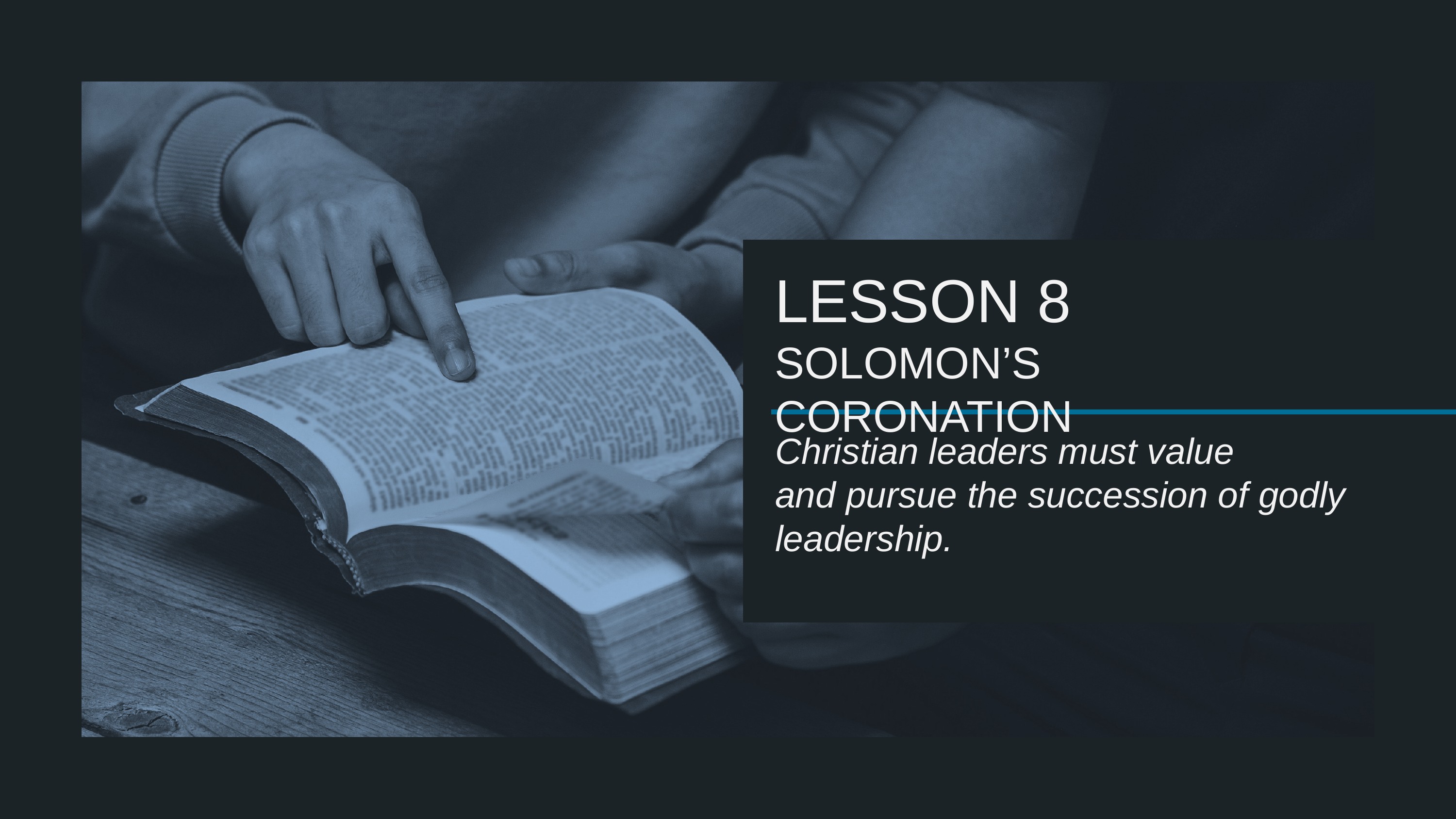

LESSON 8
SOLOMON’S CORONATION
Christian leaders must value
and pursue the succession of godly leadership.